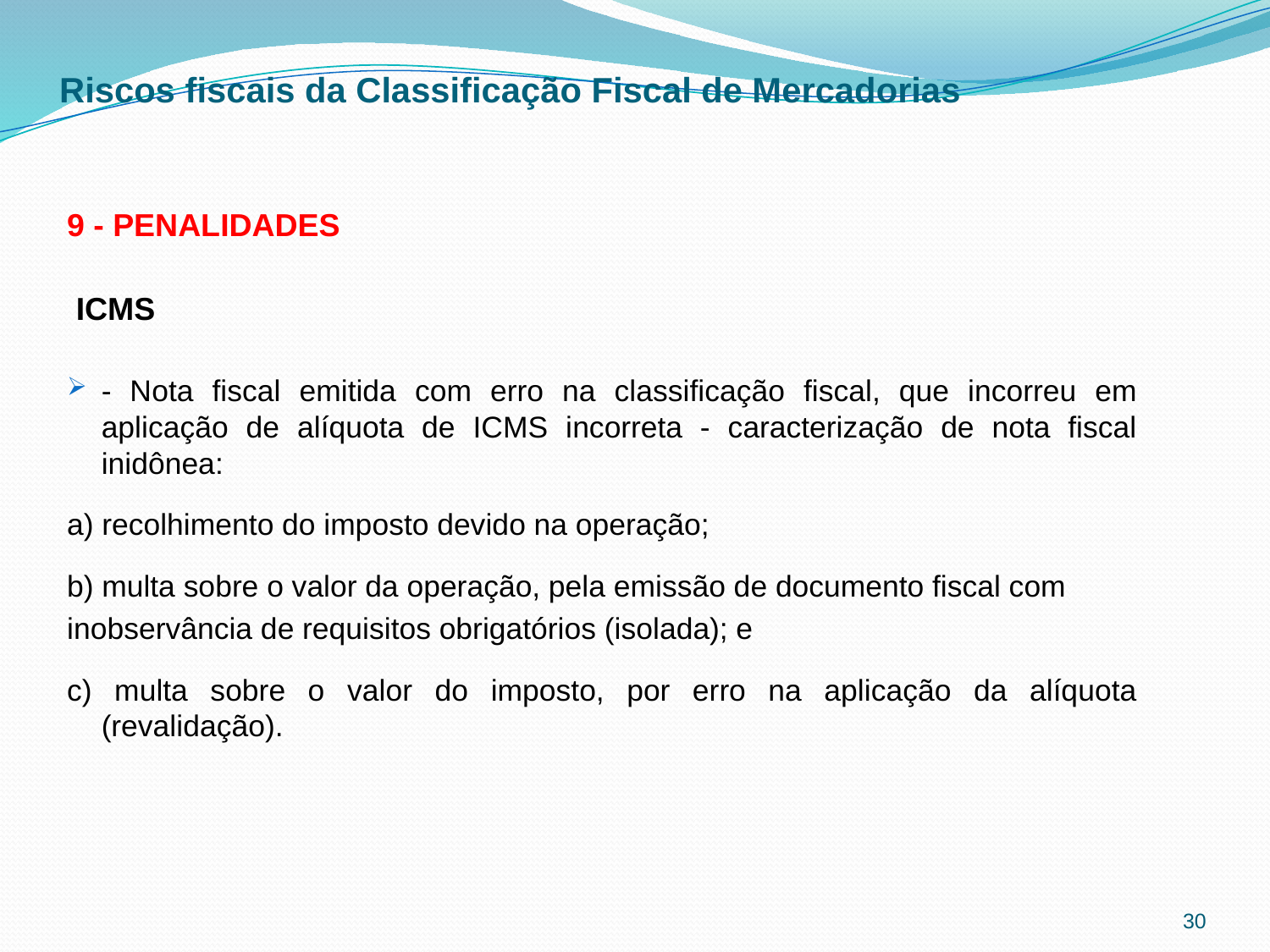

Riscos fiscais da Classificação Fiscal de Mercadorias

9 - PENALIDADES

 ICMS

- Nota fiscal emitida com erro na classificação fiscal, que incorreu em aplicação de alíquota de ICMS incorreta - caracterização de nota fiscal inidônea:

a) recolhimento do imposto devido na operação;

b) multa sobre o valor da operação, pela emissão de documento fiscal com
inobservância de requisitos obrigatórios (isolada); e

c) multa sobre o valor do imposto, por erro na aplicação da alíquota (revalidação).

30